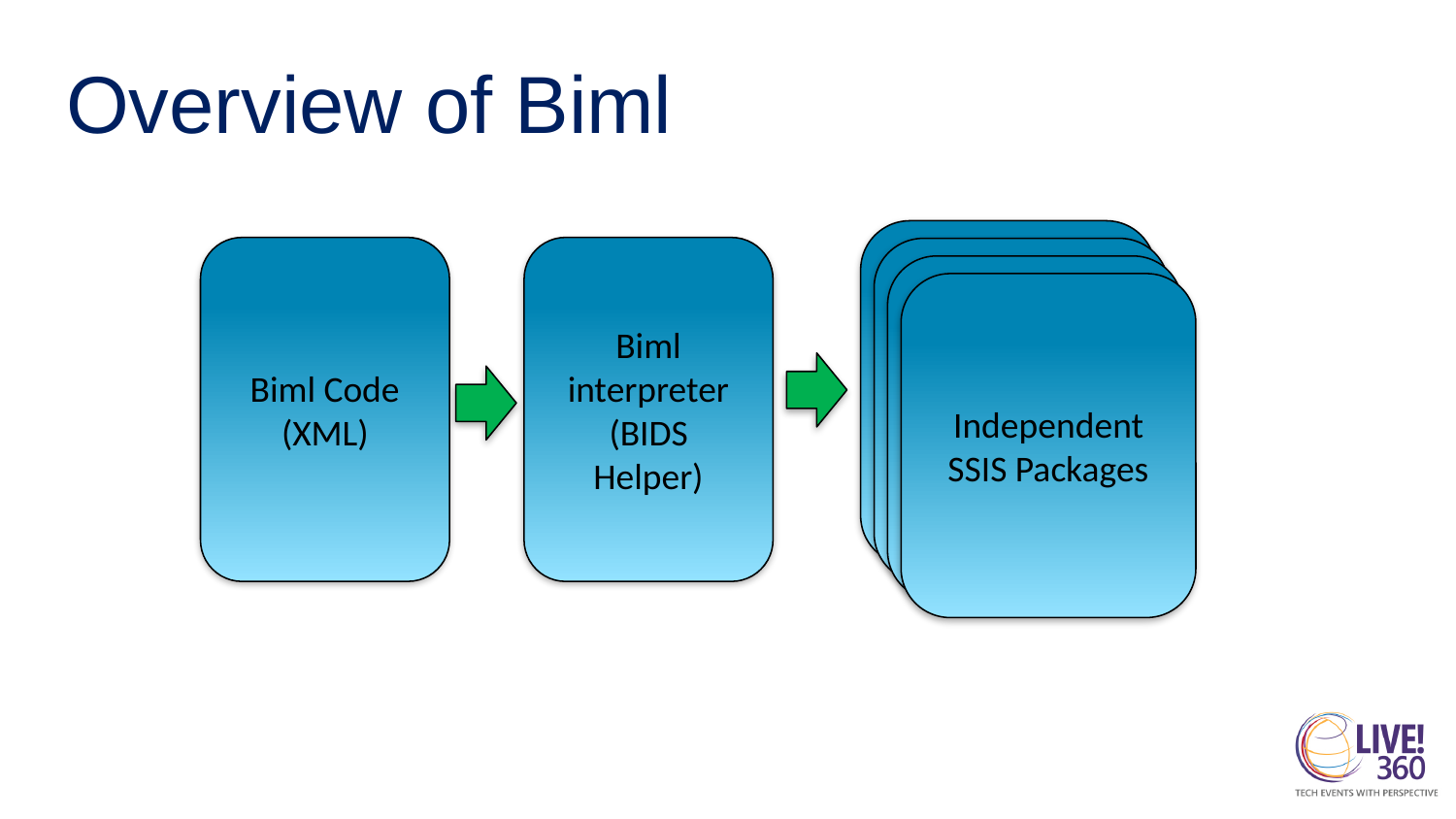

# Overview of Biml
Independent SSIS Packages
Biml Code (XML)
Biml interpreter (BIDS Helper)
Independent SSIS Packages
Independent SSIS Packages
Independent SSIS Packages